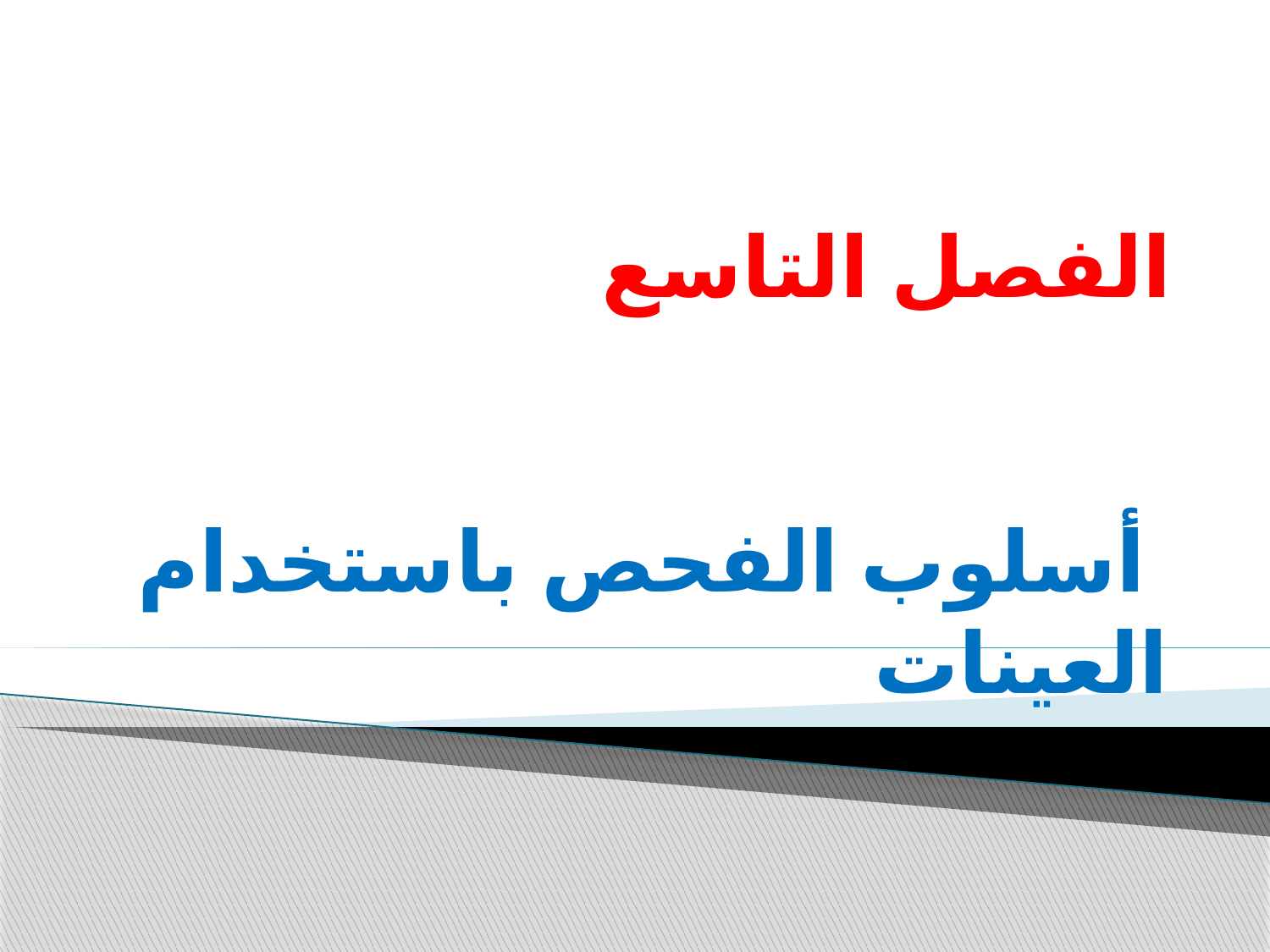

# الفصل التاسع
 أسلوب الفحص باستخدام العينات